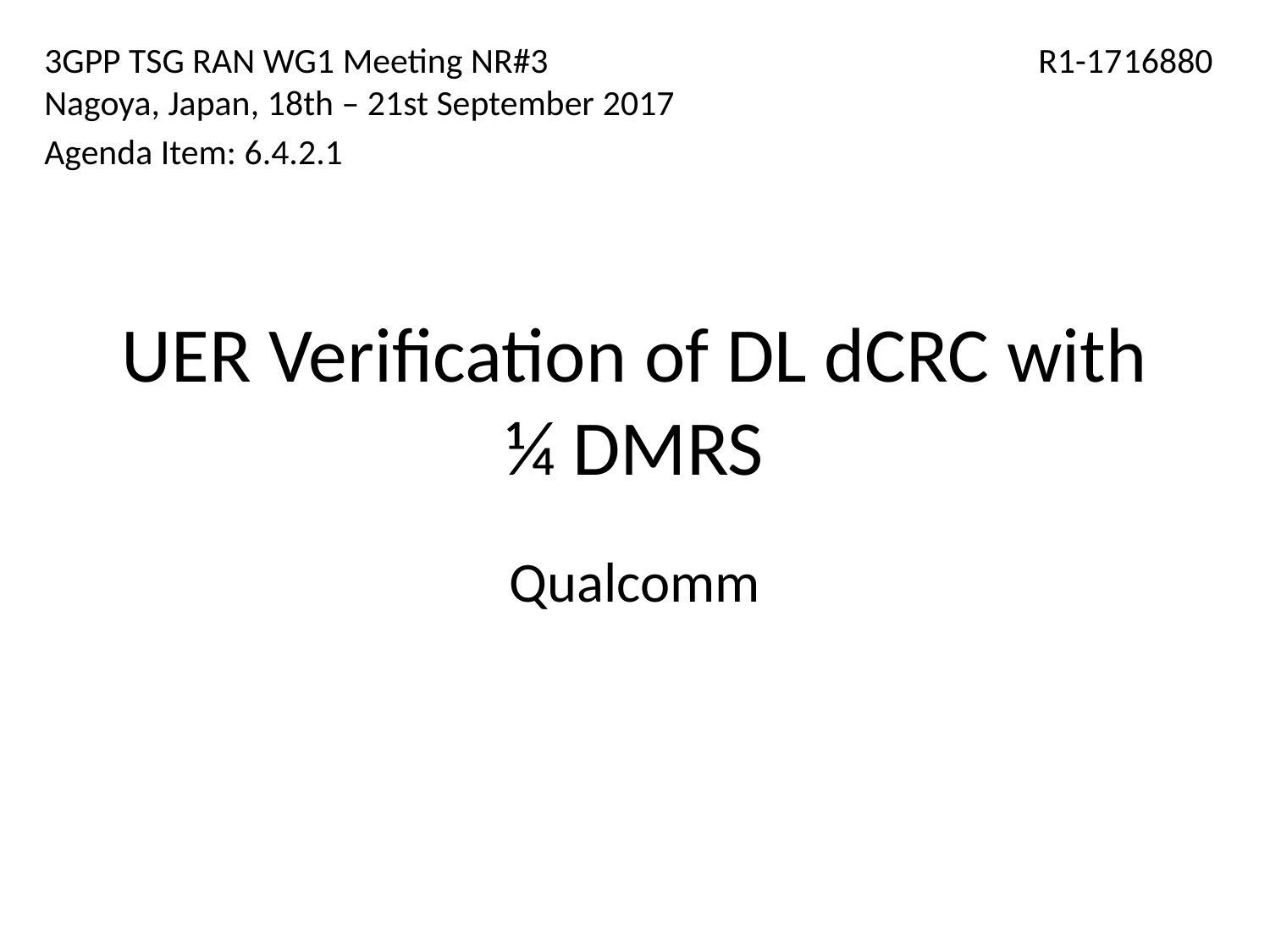

3GPP TSG RAN WG1 Meeting NR#3                                                             R1-1716880
Nagoya, Japan, 18th – 21st September 2017
Agenda Item: 6.4.2.1

# UER Verification of DL dCRC with ¼ DMRS
Qualcomm